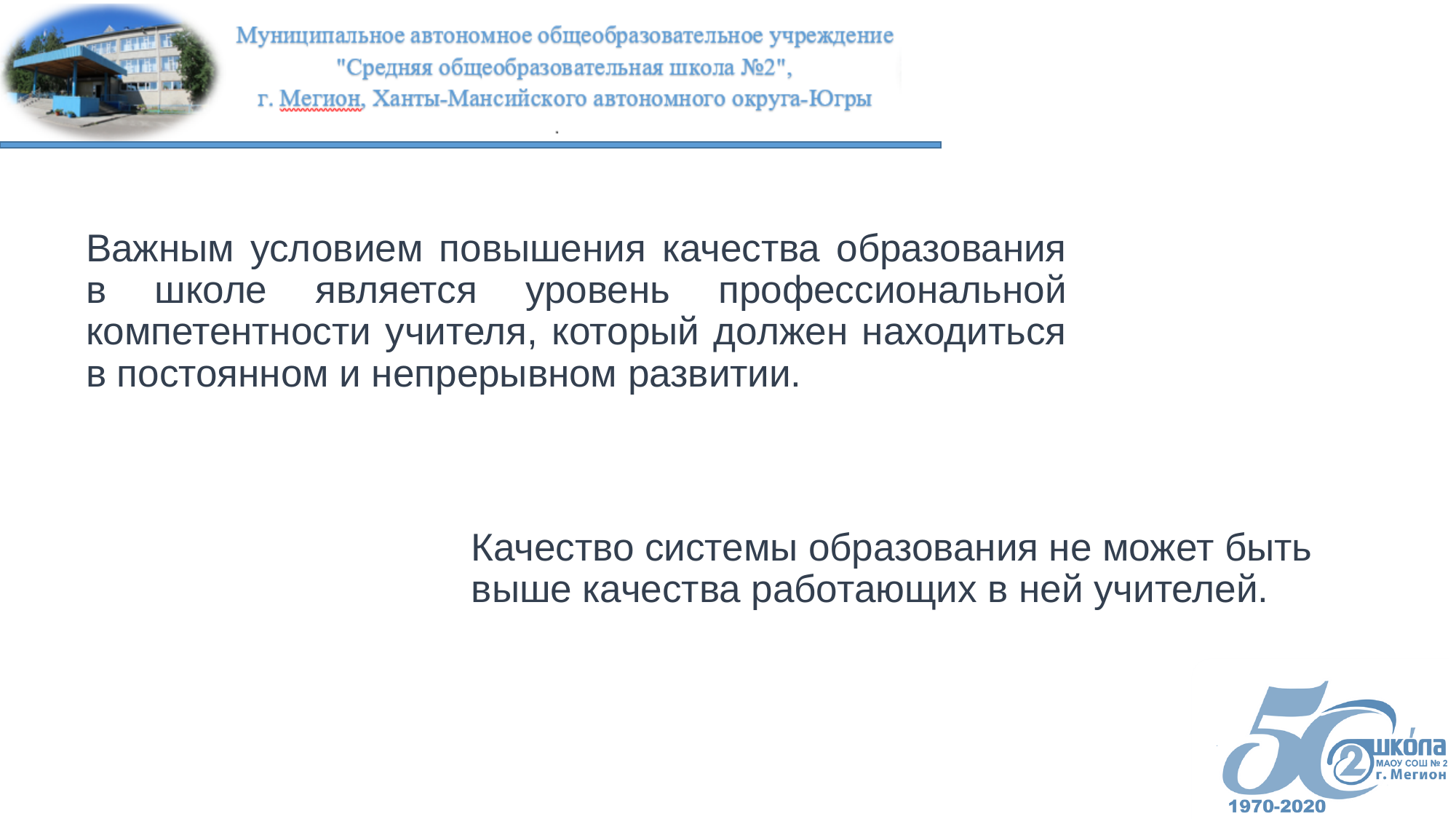

Важным условием повышения качества образования в школе является уровень профессиональной компетентности учителя, который должен находиться в постоянном и непрерывном развитии.

Качество системы образования не может быть выше качества работающих в ней учителей.